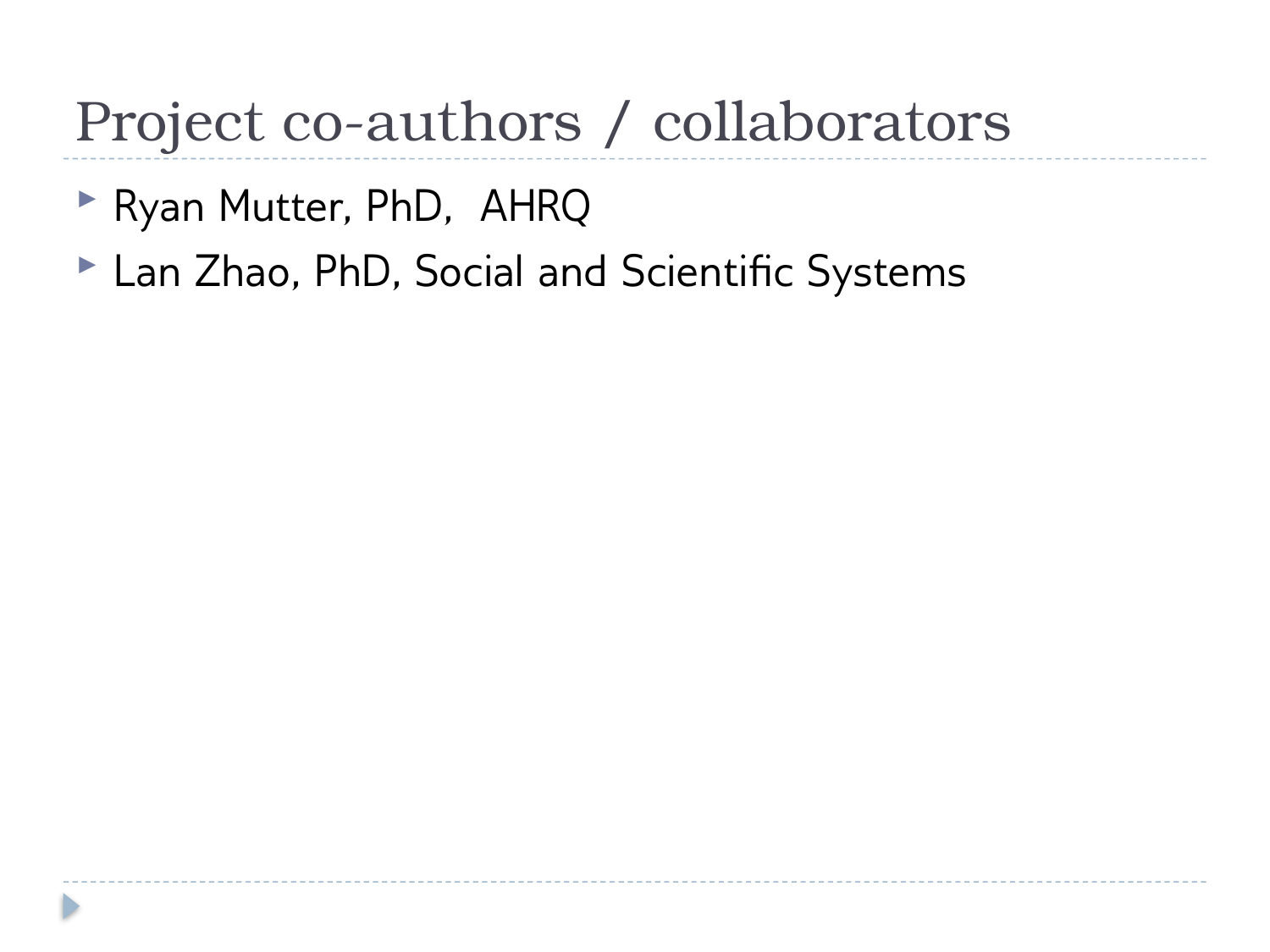

# Project co-authors / collaborators
Ryan Mutter, PhD,  AHRQ
Lan Zhao, PhD, Social and Scientific Systems